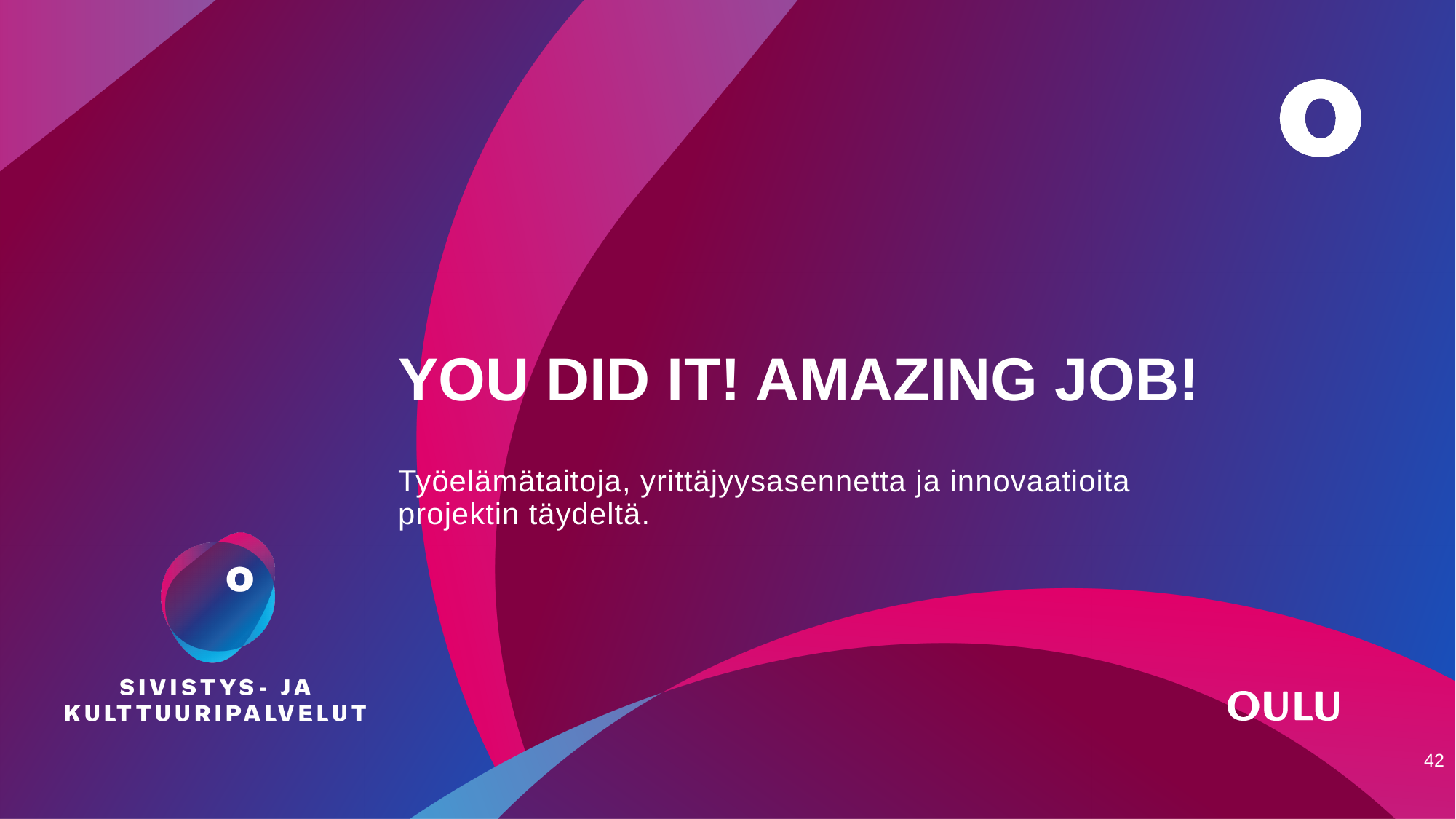

# YOU DID IT! AMAZING JOB!
Työelämätaitoja, yrittäjyysasennetta ja innovaatioita projektin täydeltä.
42